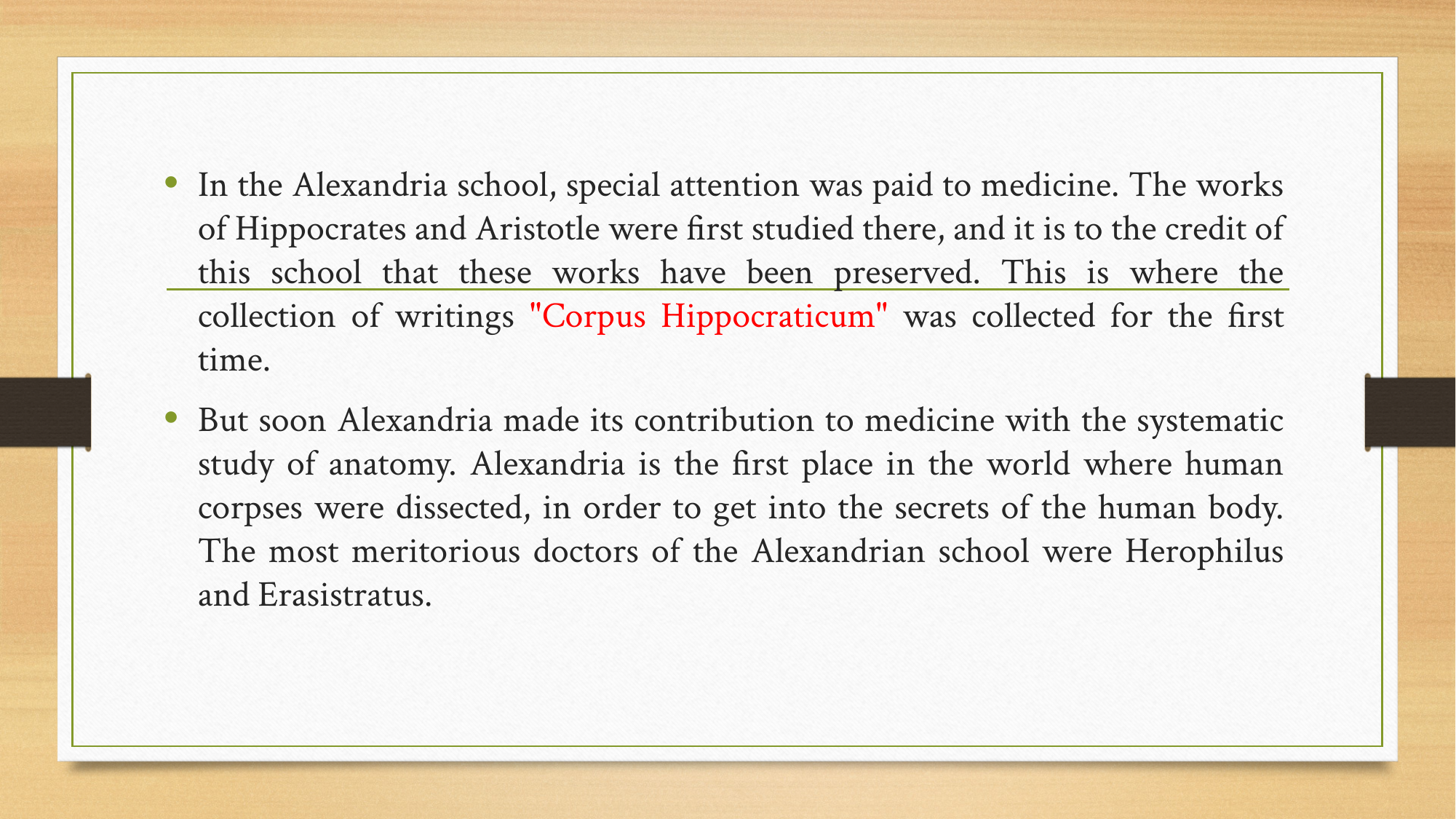

In the Alexandria school, special attention was paid to medicine. The works of Hippocrates and Aristotle were first studied there, and it is to the credit of this school that these works have been preserved. This is where the collection of writings "Corpus Hippocraticum" was collected for the first time.
But soon Alexandria made its contribution to medicine with the systematic study of anatomy. Alexandria is the first place in the world where human corpses were dissected, in order to get into the secrets of the human body. The most meritorious doctors of the Alexandrian school were Herophilus and Erasistratus.